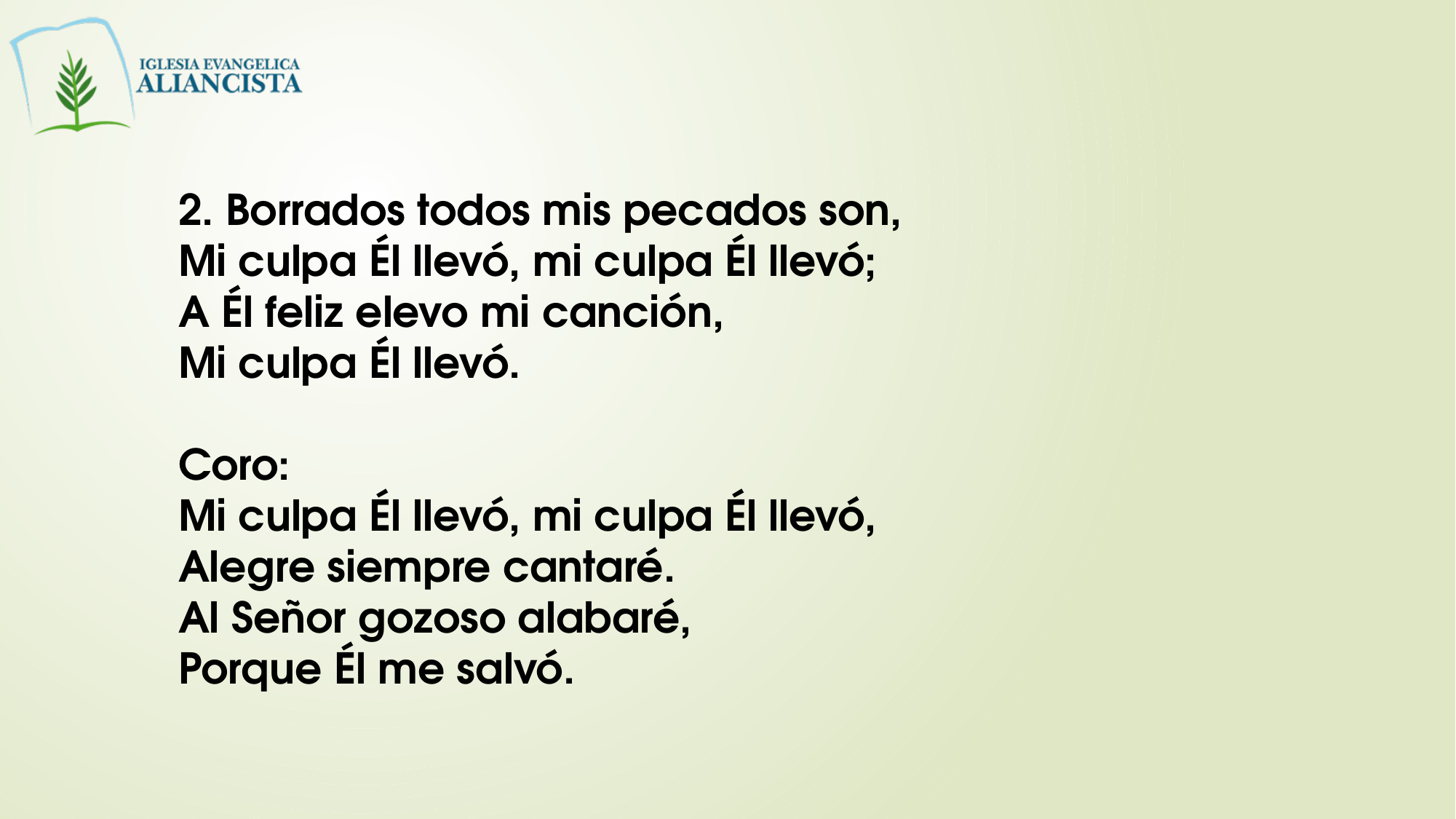

2. Borrados todos mis pecados son,
Mi culpa Él llevó, mi culpa Él llevó;
A Él feliz elevo mi canción,
Mi culpa Él llevó.

Coro:
Mi culpa Él llevó, mi culpa Él llevó,
Alegre siempre cantaré.
Al Señor gozoso alabaré,
Porque Él me salvó.